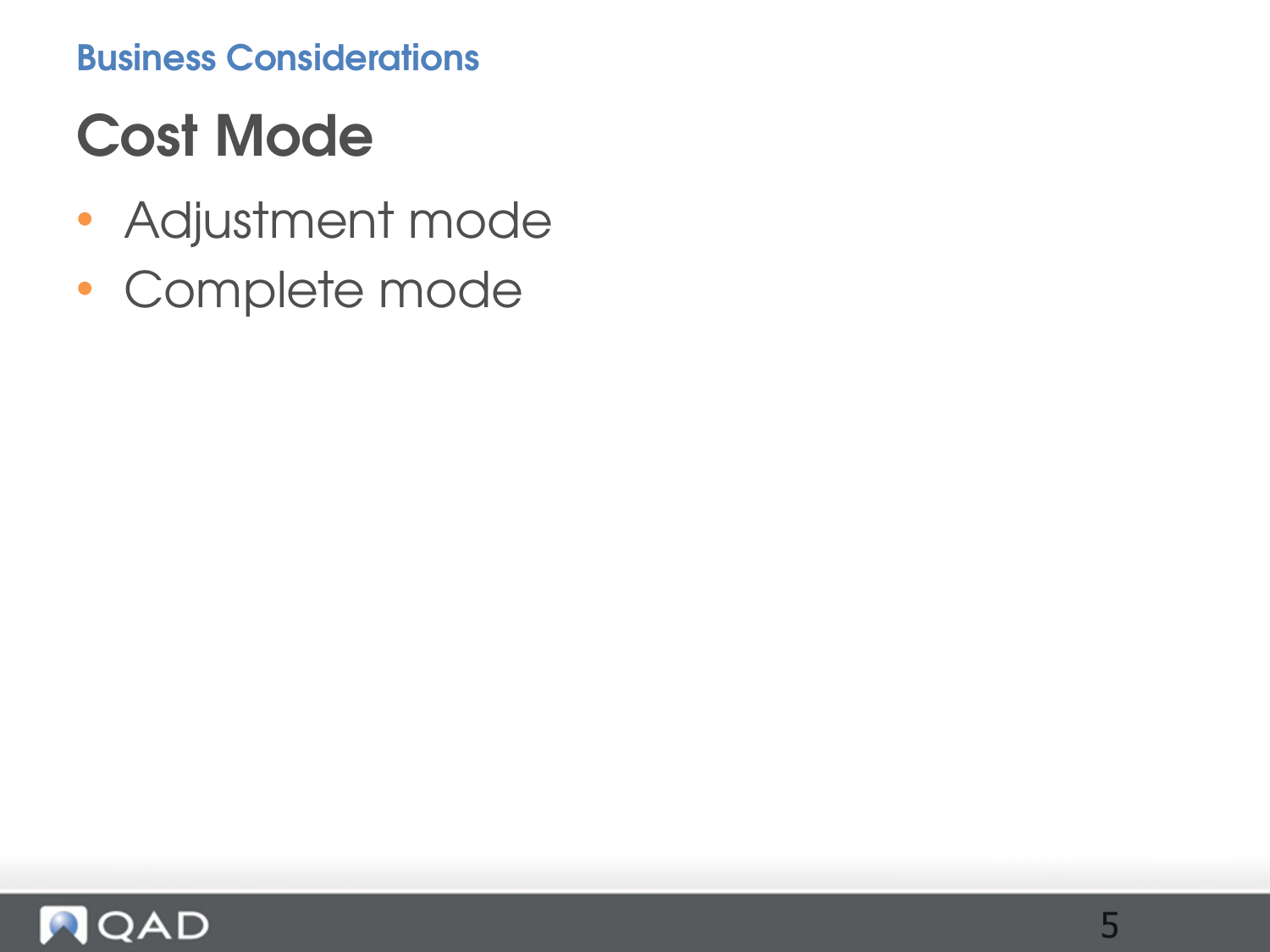

Business Considerations
# Cost Mode
Adjustment mode
Complete mode
5